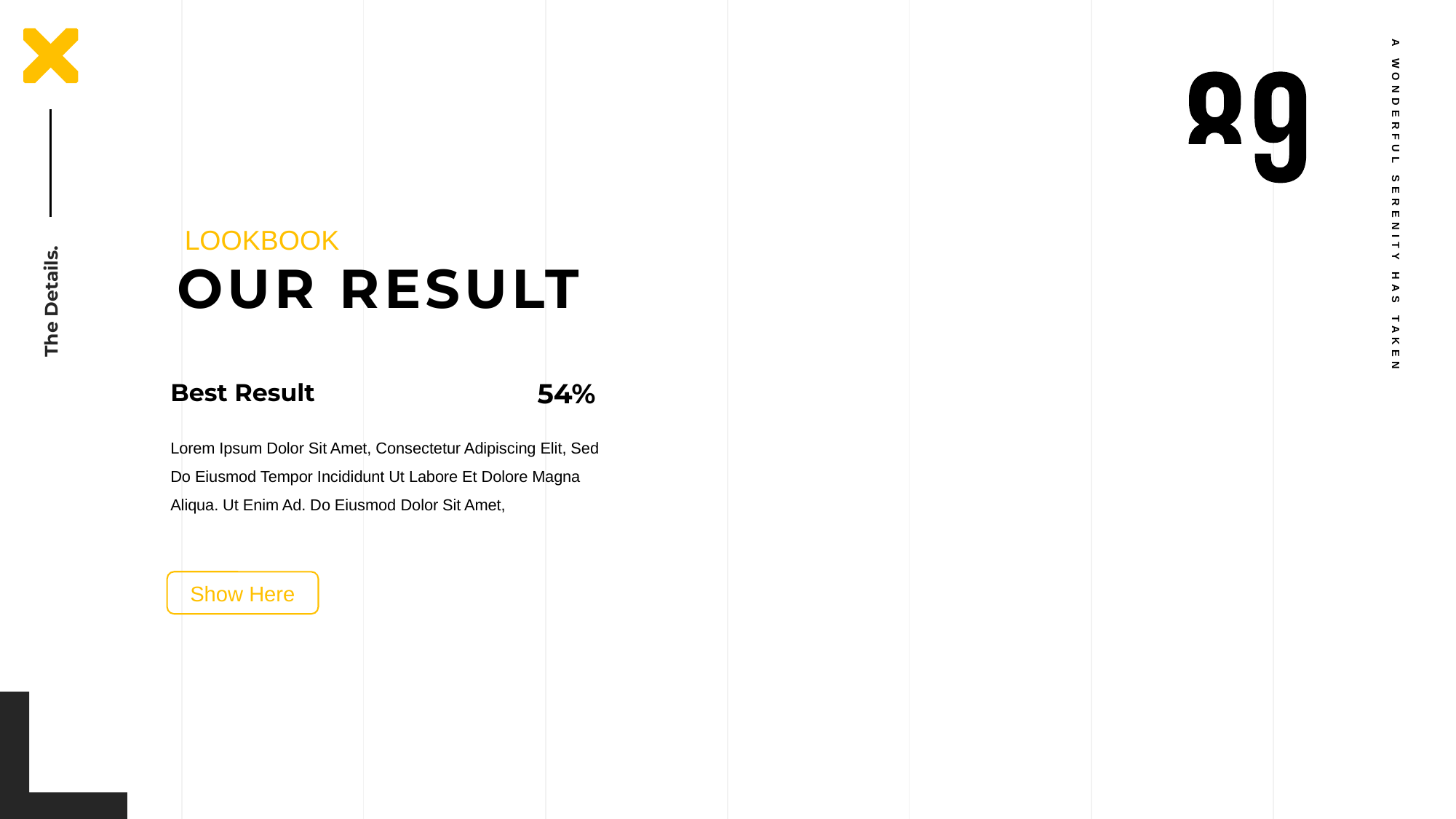

A WONDERFUL SERENITY HAS TAKEN
LOOKBOOK
The Details.
OUR RESULT
54%
Best Result

Lorem Ipsum Dolor Sit Amet, Consectetur Adipiscing Elit, Sed Do Eiusmod Tempor Incididunt Ut Labore Et Dolore Magna Aliqua. Ut Enim Ad. Do Eiusmod Dolor Sit Amet,
Show Here